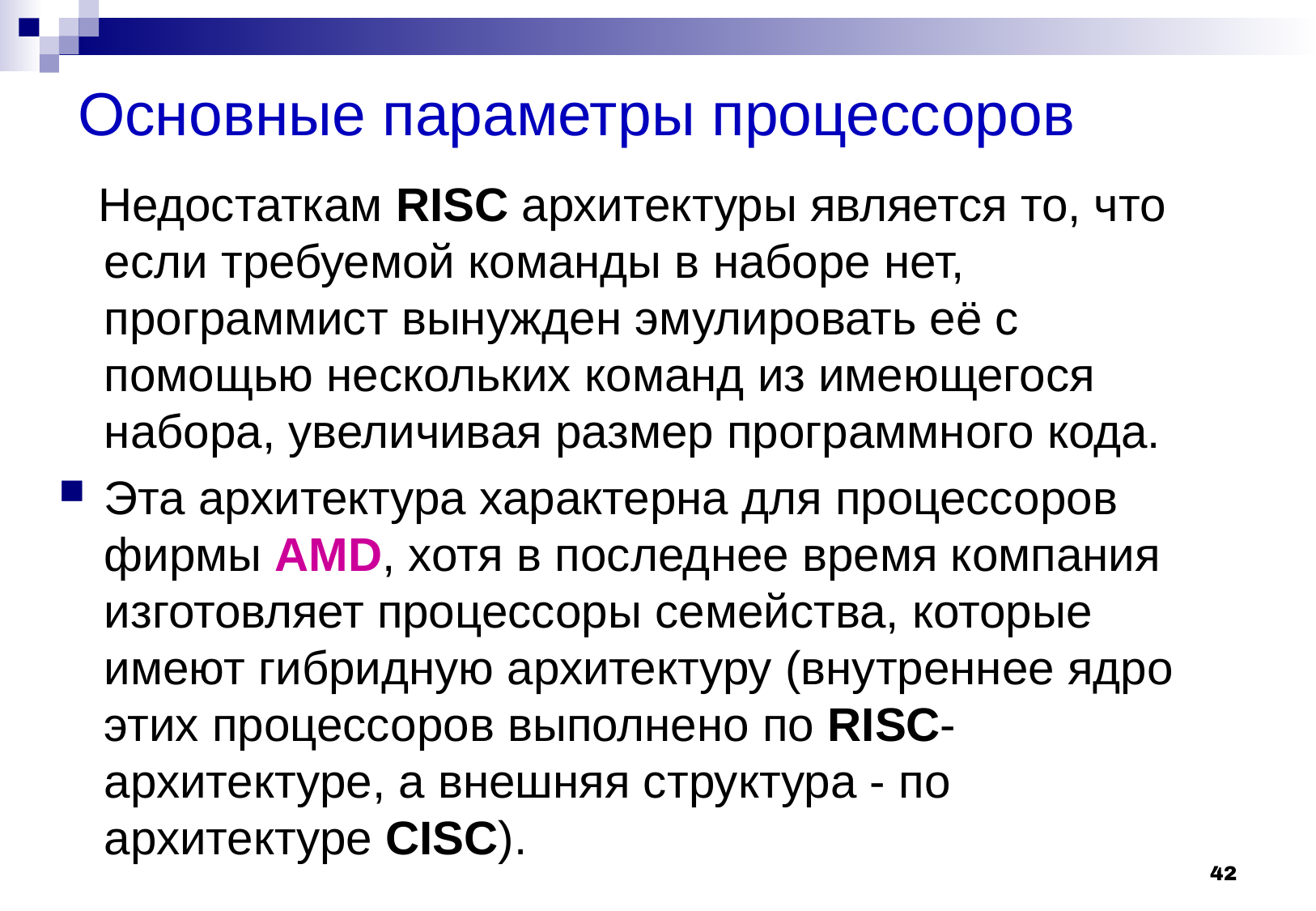

# Основные параметры процессоров
   Недостаткам RISC архитектуры является то, что если требуемой команды в наборе нет, программист вынужден эмулировать её с помощью нескольких команд из имеющегося набора, увеличивая размер программного кода.
Эта архитектура характерна для процессоров фирмы АМD, хотя в последнее время компания изготовляет процессоры семейства, которые имеют гибридную архитектуру (внутреннее ядро этих процессоров выполнено по RISC-архитектуре, а внешняя структура - по архитектуре CISC).

42